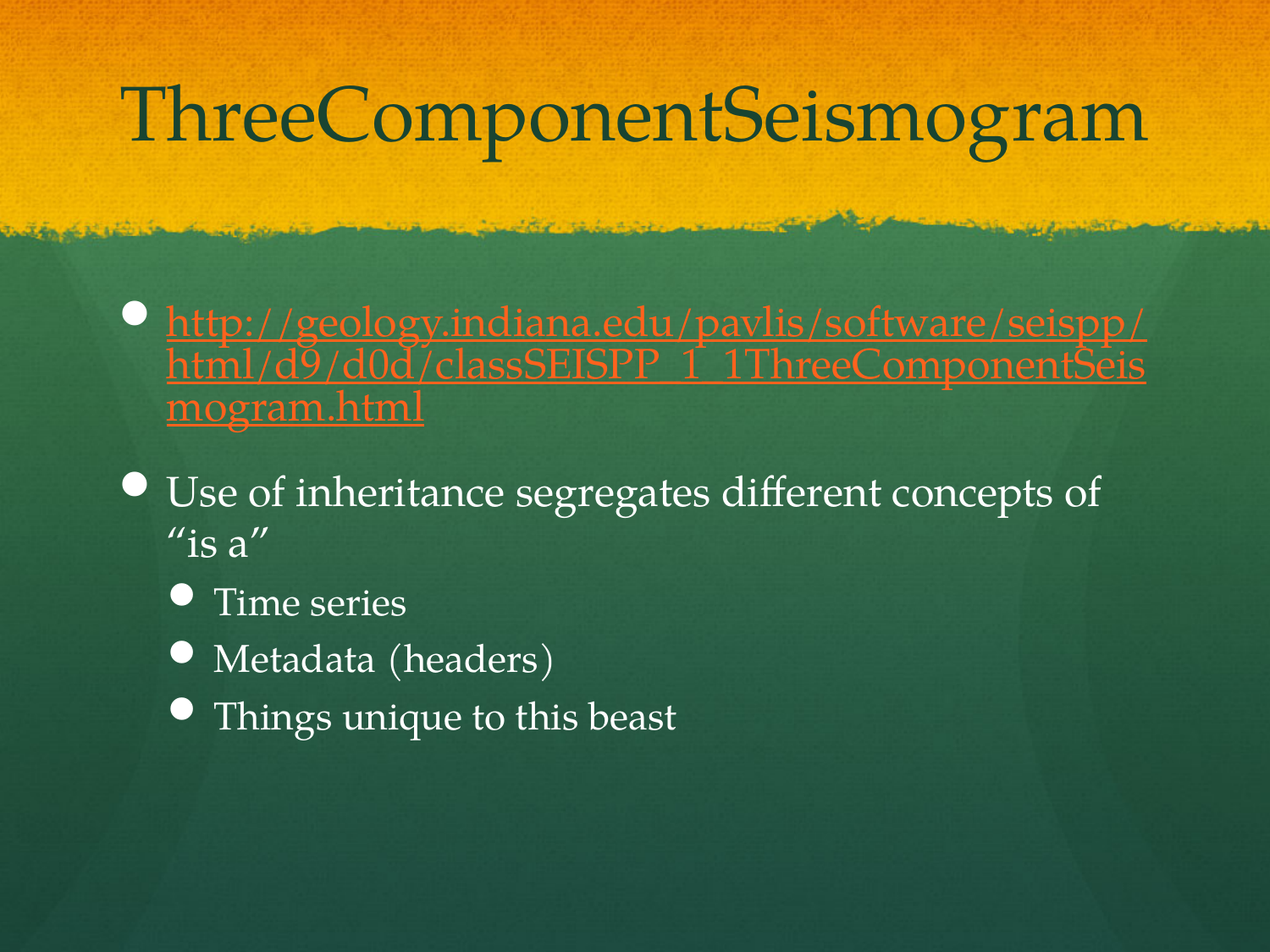

# ThreeComponentSeismogram
http://geology.indiana.edu/pavlis/software/seispp/html/d9/d0d/classSEISPP_1_1ThreeComponentSeismogram.html
Use of inheritance segregates different concepts of “is a”
Time series
Metadata (headers)
Things unique to this beast